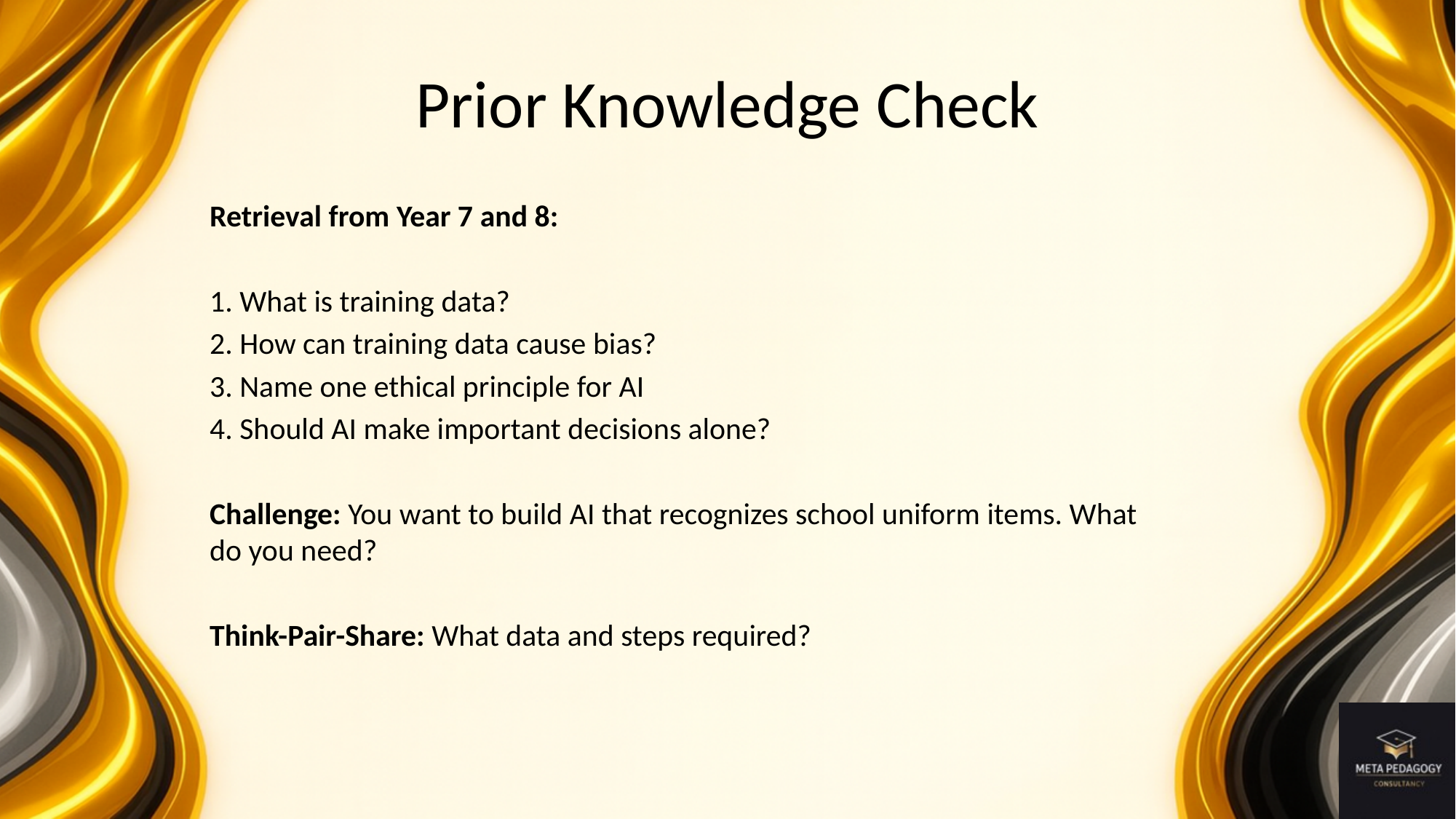

# Prior Knowledge Check
Retrieval from Year 7 and 8:

1. What is training data?
2. How can training data cause bias?
3. Name one ethical principle for AI
4. Should AI make important decisions alone?

Challenge: You want to build AI that recognizes school uniform items. What do you need?

Think-Pair-Share: What data and steps required?